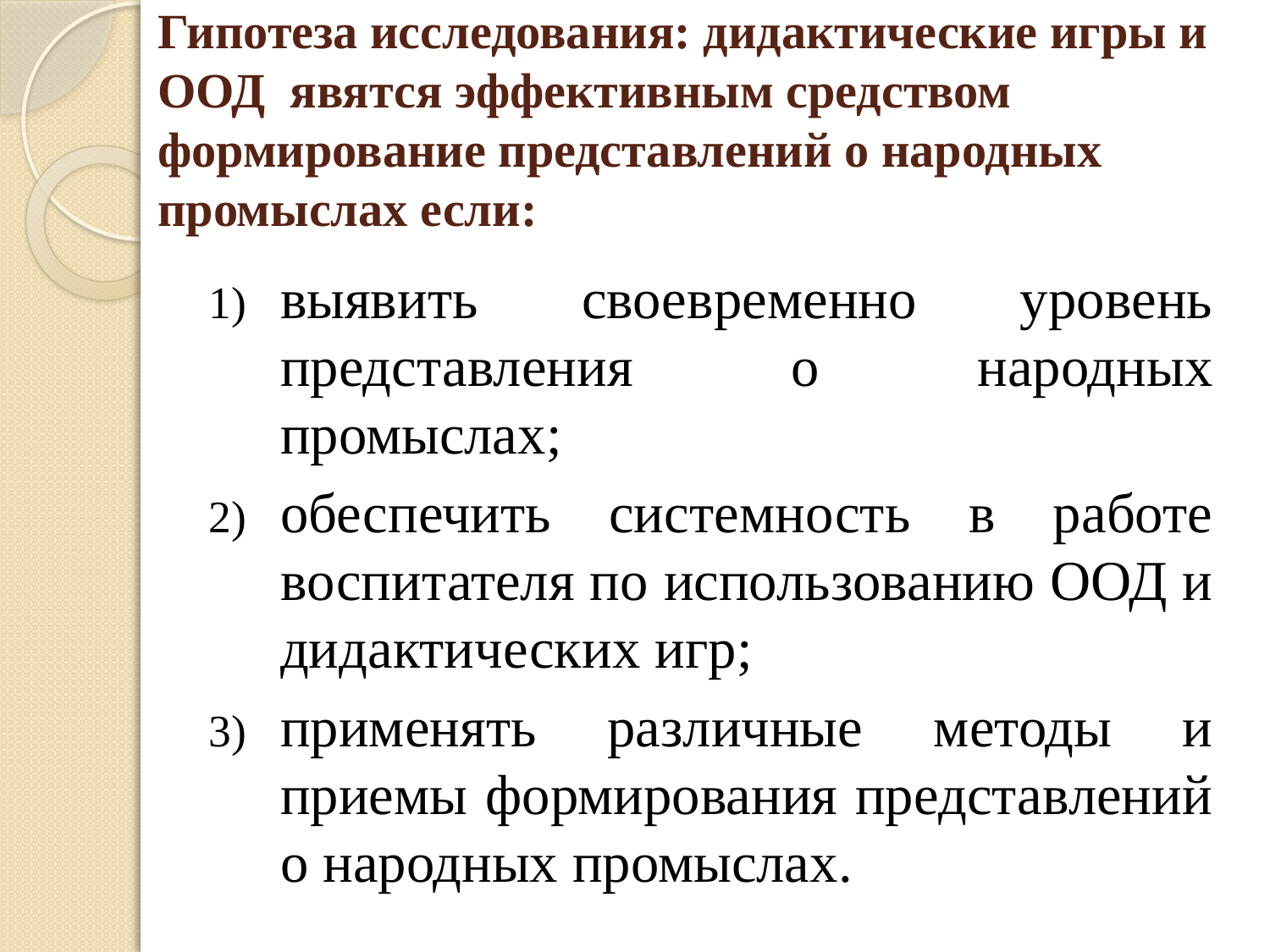

# Гипотеза исследования: дидактические игры и ООД  явятся эффективным средством формирование представлений о народных промыслах если:
выявить своевременно уровень представления о народных промыслах;
обеспечить системность в работе воспитателя по использованию ООД и дидактических игр;
применять различные методы и приемы формирования представлений о народных промыслах.